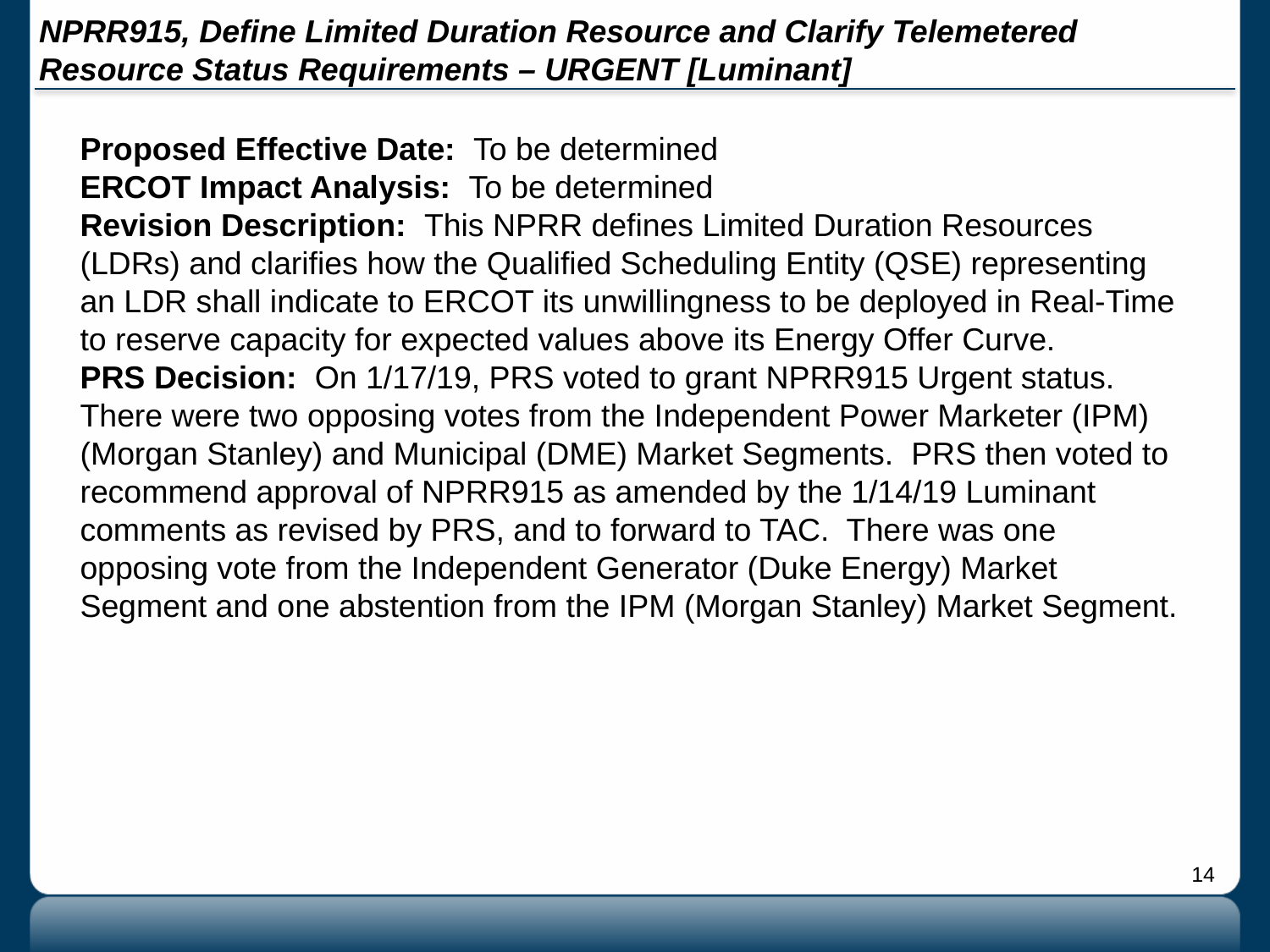

# NPRR915, Define Limited Duration Resource and Clarify Telemetered Resource Status Requirements – URGENT [Luminant]
Proposed Effective Date:  To be determined
ERCOT Impact Analysis:  To be determined
Revision Description:  This NPRR defines Limited Duration Resources (LDRs) and clarifies how the Qualified Scheduling Entity (QSE) representing an LDR shall indicate to ERCOT its unwillingness to be deployed in Real-Time to reserve capacity for expected values above its Energy Offer Curve.
PRS Decision:  On 1/17/19, PRS voted to grant NPRR915 Urgent status.  There were two opposing votes from the Independent Power Marketer (IPM) (Morgan Stanley) and Municipal (DME) Market Segments.  PRS then voted to recommend approval of NPRR915 as amended by the 1/14/19 Luminant comments as revised by PRS, and to forward to TAC.  There was one opposing vote from the Independent Generator (Duke Energy) Market Segment and one abstention from the IPM (Morgan Stanley) Market Segment.